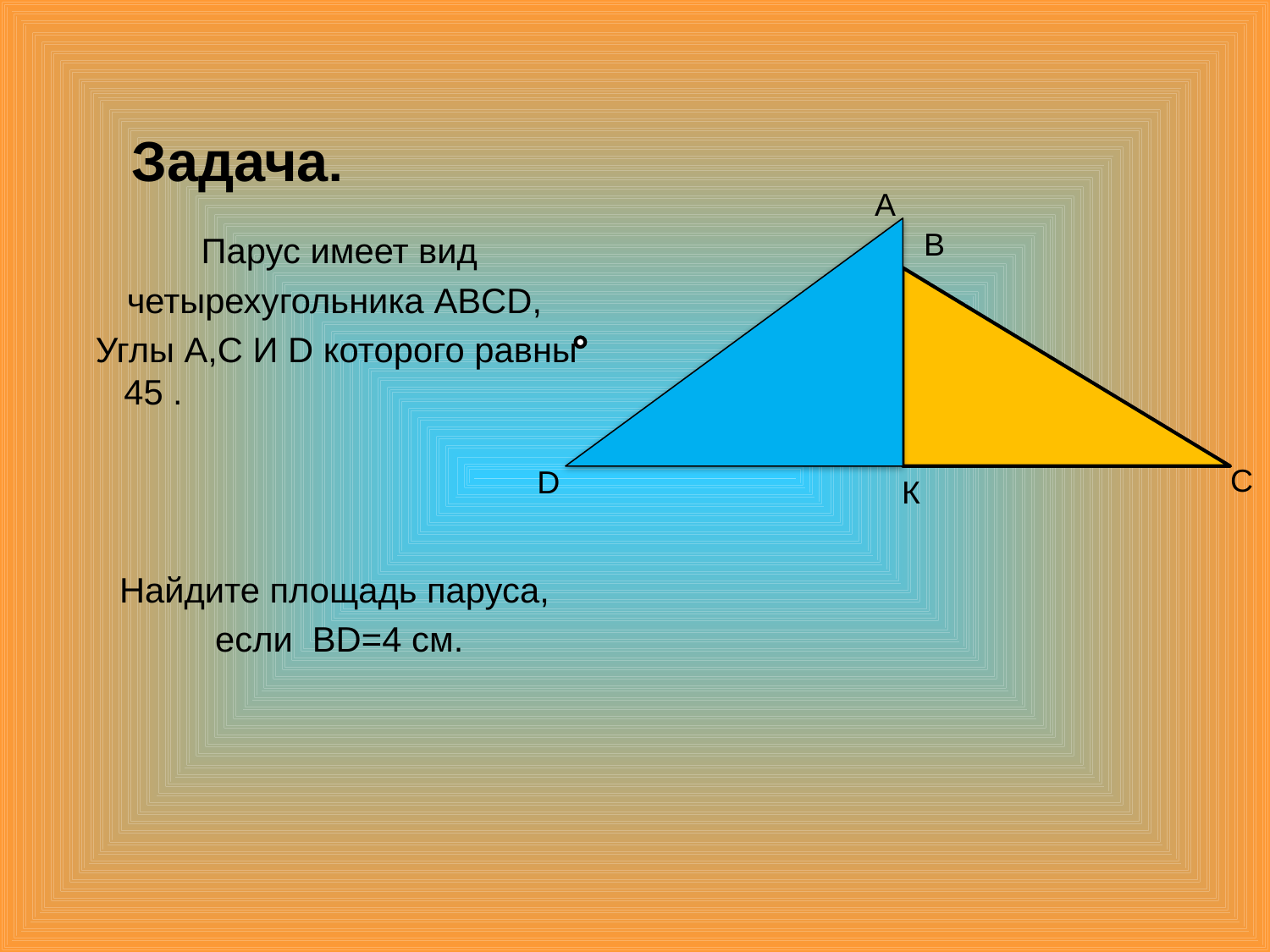

# Задача.
A

B
Парус имеет вид
четырехугольника ABCD,
  Углы А,С И D которого равны 45 .

Найдите площадь паруса,
если  BD=4 см.

C
D
К